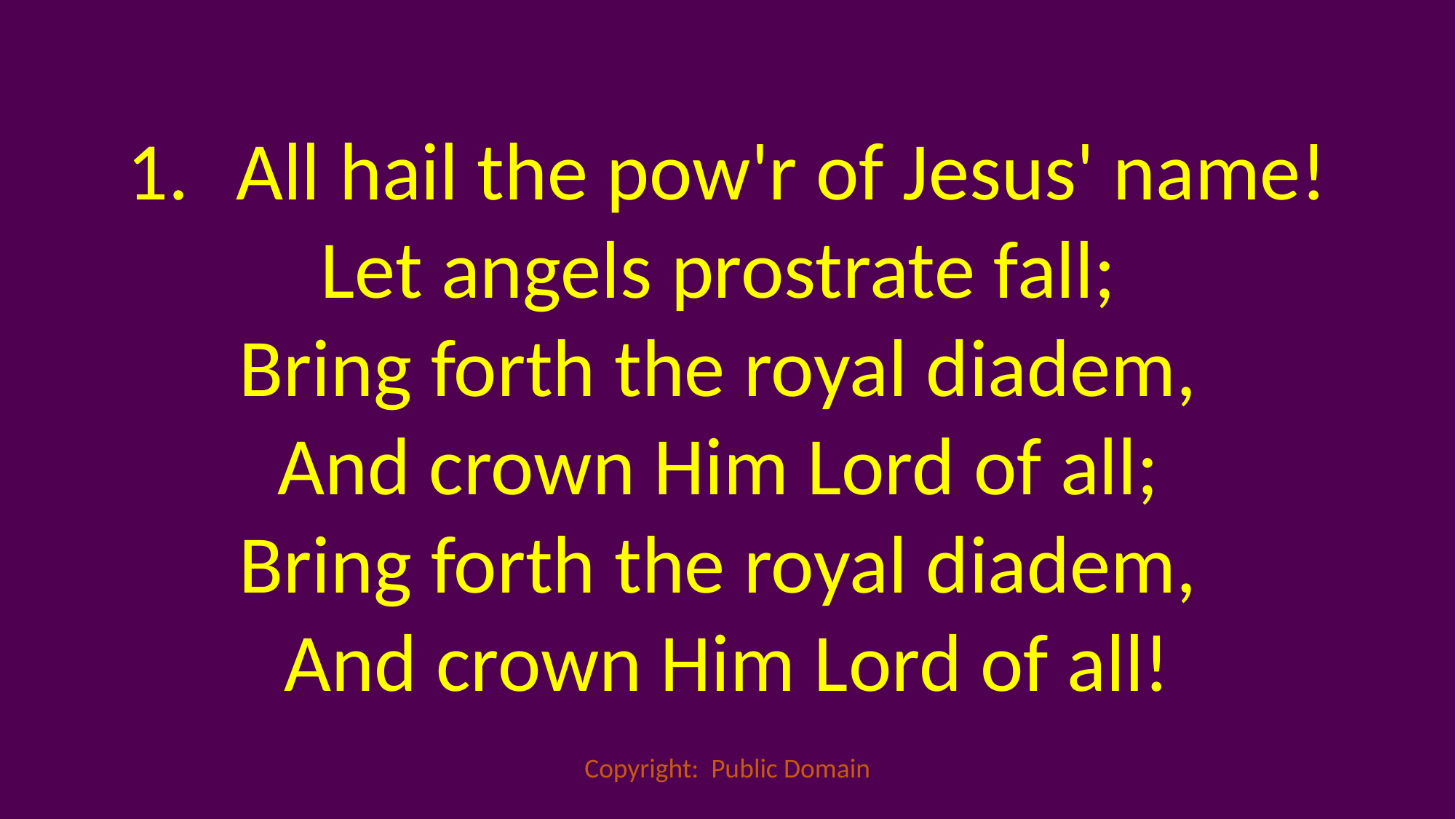

1. 	All hail the pow'r of Jesus' name!
Let angels prostrate fall;
Bring forth the royal diadem,
And crown Him Lord of all;
Bring forth the royal diadem,
And crown Him Lord of all!
Copyright:  Public Domain